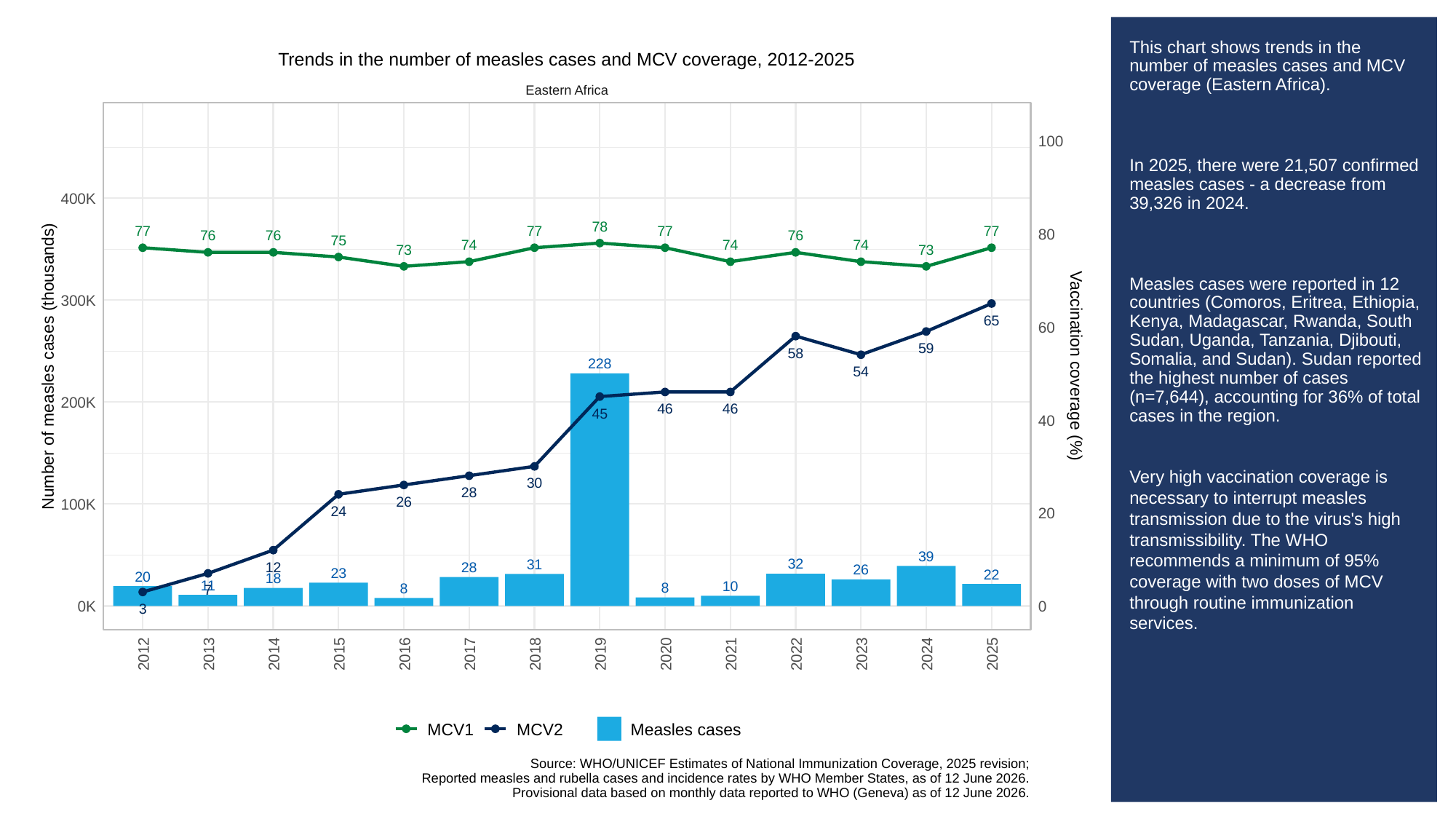

# This chart shows trends in the number of measles cases and MCV coverage (Eastern Africa).

In 2025, there were 21,507 confirmed measles cases - a decrease from 39,326 in 2024.

Measles cases were reported in 12 countries (Comoros, Eritrea, Ethiopia, Kenya, Madagascar, Rwanda, South Sudan, Uganda, Tanzania, Djibouti, Somalia, and Sudan). Sudan reported the highest number of cases (n=7,644), accounting for 36% of total cases in the region.

Very high vaccination coverage is necessary to interrupt measles transmission due to the virus's high transmissibility. The WHO recommends a minimum of 95% coverage with two doses of MCV through routine immunization services.

Trends in the number of measles cases and MCV coverage, 2012-2025
Eastern Africa

100

400K

78
77
77
77
77
80
76
76
76
75
74
74
74

73
73

300K

65
60

59
58

228
Number of measles cases (thousands)
Vaccination coverage (%)
54

200K

46
46
45
40

30

28

26
100K

24
20

39

32
31
12
28
26

23
22

20
18

11
10
8

8

7

0K
0
3

2012
2013
2014
2015
2016
2017
2018
2019
2020
2021
2022
2023
2024
2025

MCV1
MCV2
Measles cases

Source: WHO/UNICEF Estimates of National Immunization Coverage, 2025 revision;
Reported measles and rubella cases and incidence rates by WHO Member States, as of 12 June 2026.
Provisional data based on monthly data reported to WHO (Geneva) as of 12 June 2026.